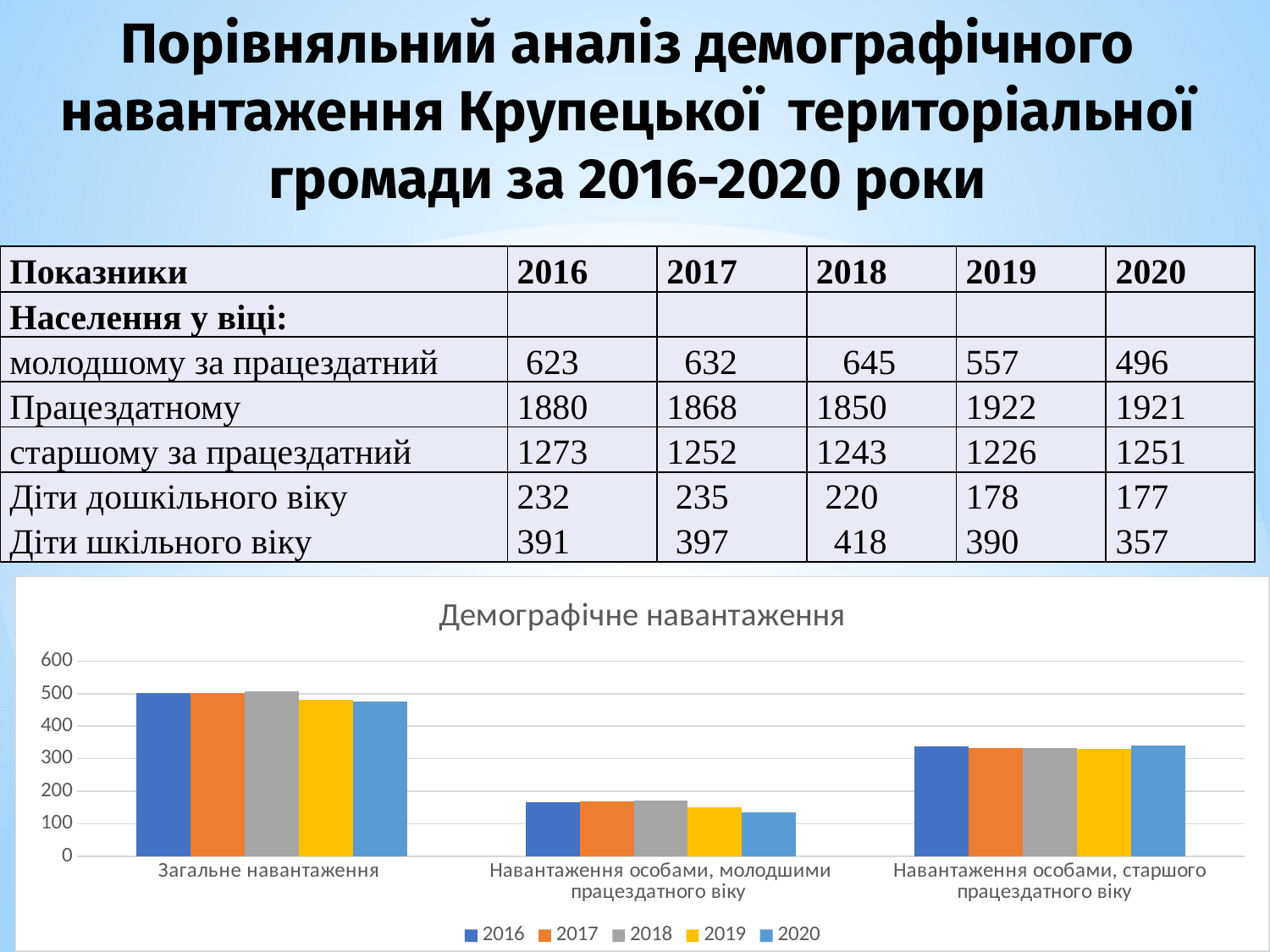

# Порівняльний аналіз демографічного навантаження Крупецької  територіальної громади за 2016-2020 роки
| Показники | 2016 | 2017 | 2018 | 2019 | 2020 |
| --- | --- | --- | --- | --- | --- |
| Населення у віці: |  |  |  |  |  |
| молодшому за працездатний | 623 | 632 | 645 | 557 | 496 |
| Працездатному | 1880 | 1868 | 1850 | 1922 | 1921 |
| старшому за працездатний | 1273 | 1252 | 1243 | 1226 | 1251 |
| Діти дошкільного віку Діти шкільного віку | 232 391 | 235 397 | 220 418 | 178 390 | 177 357 |

### Chart: Демографічне навантаження

| Category | 2016 | 2017 | 2018 | 2019 | 2020 |
|---|---|---|---|---|---|
| Загальне навантаження  | 502.0 | 502.0 | 507.0 | 481.0 | 476.0 |
| Навантаження особами, молодшими працездатного віку  | 165.0 | 168.0 | 172.0 | 150.0 | 135.0 |
| Навантаження особами, старшого працездатного віку   | 337.0 | 334.0 | 333.0 | 331.0 | 341.0 |